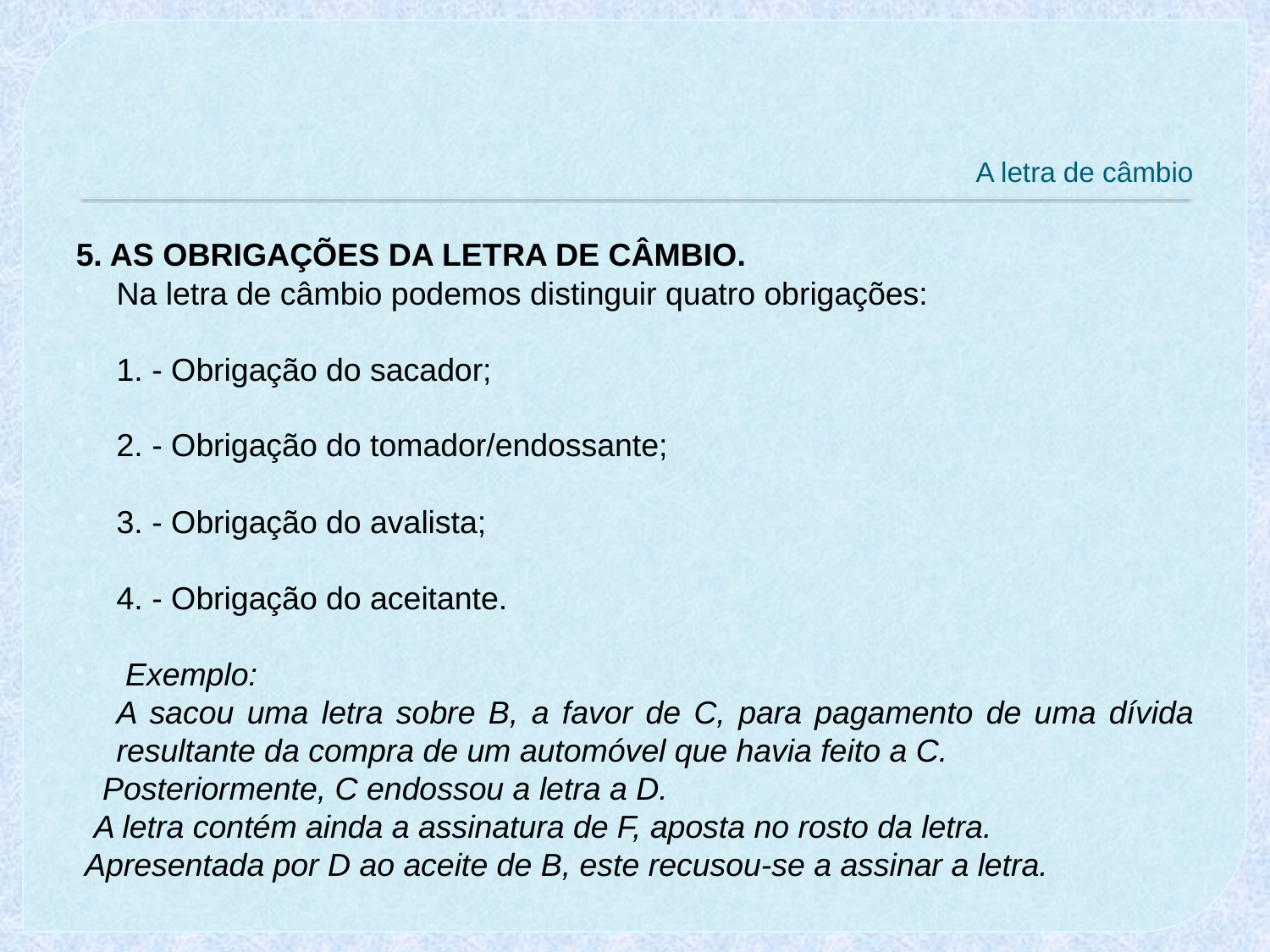

# A letra de câmbio
5. AS OBRIGAÇÕES DA LETRA DE CÂMBIO.
Na letra de câmbio podemos distinguir quatro obrigações:

1. - Obrigação do sacador;

2. - Obrigação do tomador/endossante;

3. - Obrigação do avalista;

4. - Obrigação do aceitante.

 Exemplo:
	A sacou uma letra sobre B, a favor de C, para pagamento de uma dívida resultante da compra de um automóvel que havia feito a C.
   Posteriormente, C endossou a letra a D.
  A letra contém ainda a assinatura de F, aposta no rosto da letra.
 Apresentada por D ao aceite de B, este recusou-se a assinar a letra.